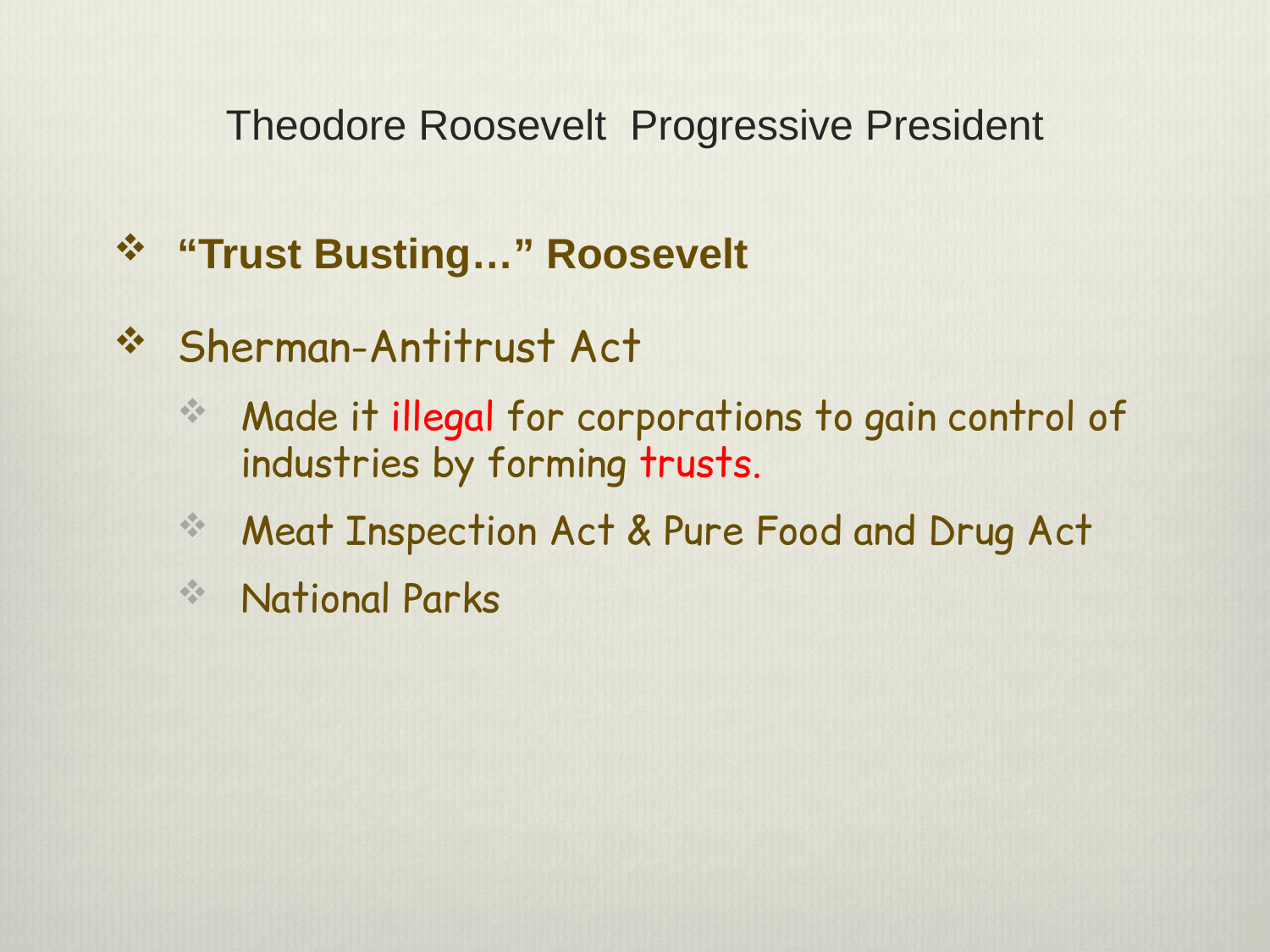

# Theodore Roosevelt  Progressive President
“Trust Busting…” Roosevelt
Sherman-Antitrust Act
Made it illegal for corporations to gain control of industries by forming trusts.
Meat Inspection Act & Pure Food and Drug Act
National Parks